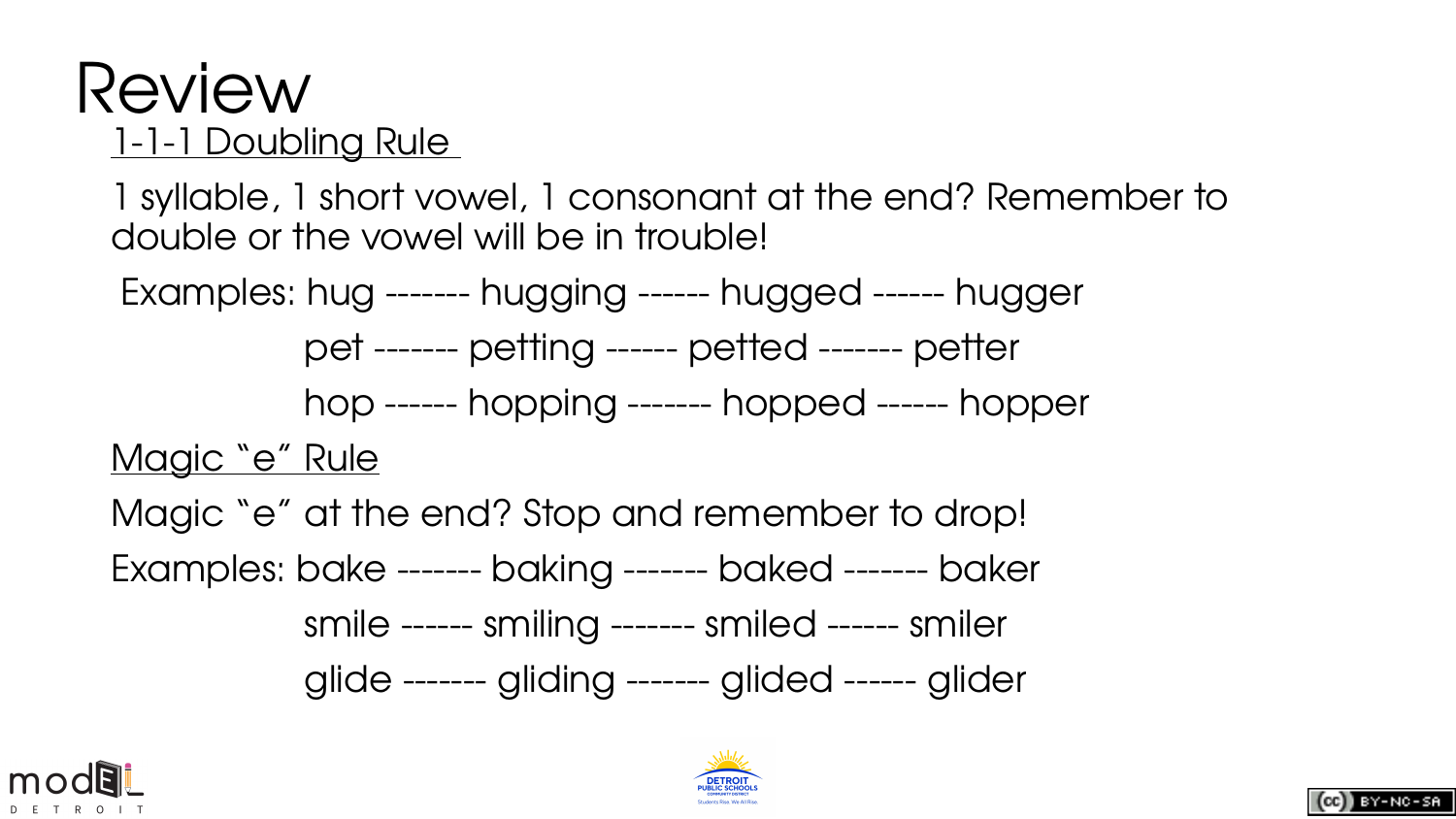

# Review
1-1-1 Doubling Rule
1 syllable, 1 short vowel, 1 consonant at the end? Remember to double or the vowel will be in trouble!
 Examples: hug ------- hugging ------ hugged ------ hugger
                   pet ------- petting ------ petted ------- petter
                   hop ------ hopping ------- hopped ------ hopper
Magic “e” Rule
Magic “e” at the end? Stop and remember to drop!
Examples: bake ------- baking ------- baked ------- baker
                   smile ------ smiling ------- smiled ------ smiler
                   glide ------- gliding ------- glided ------ glider